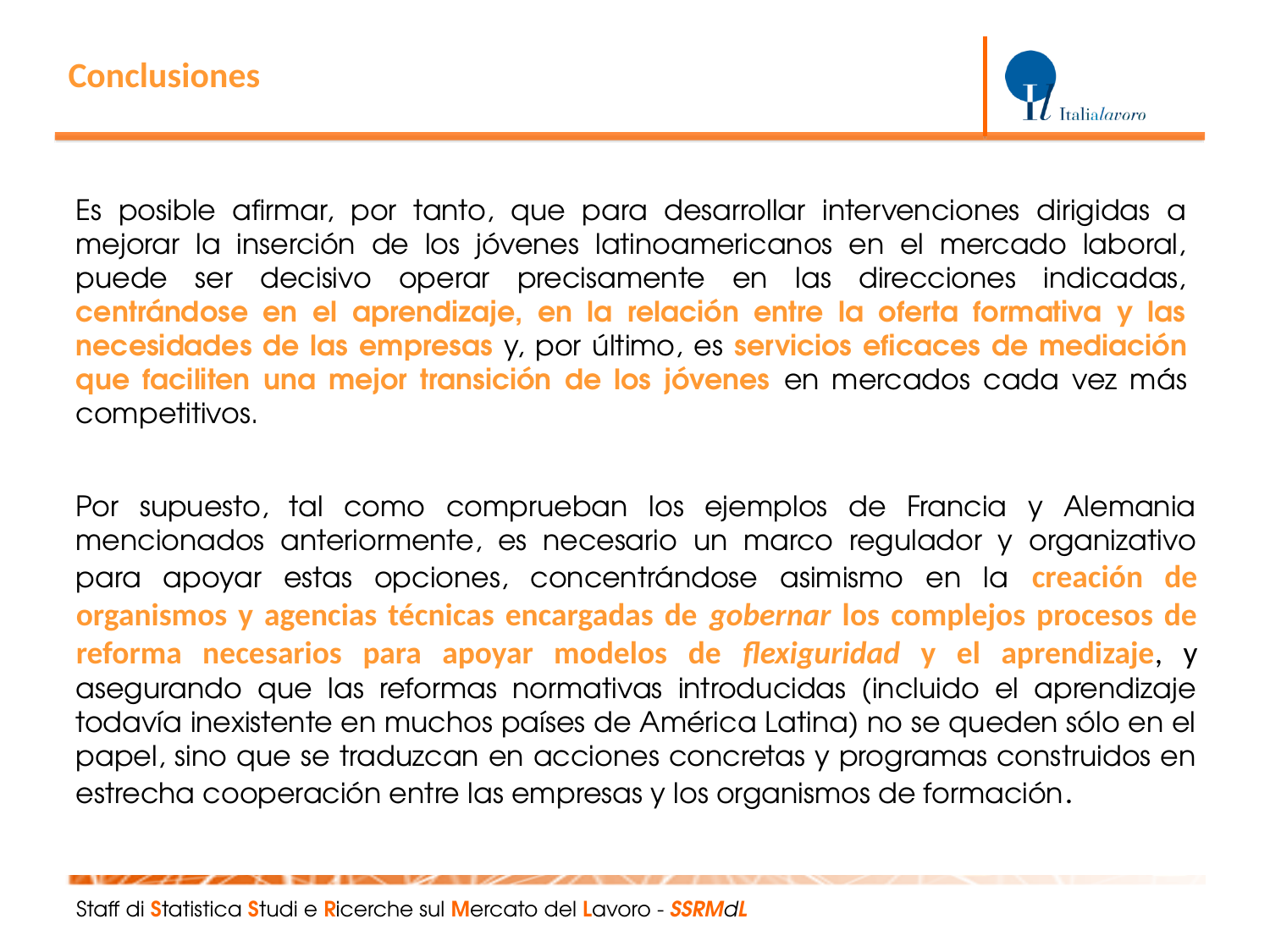

Conclusiones
Es posible afirmar, por tanto, que para desarrollar intervenciones dirigidas a mejorar la inserción de los jóvenes latinoamericanos en el mercado laboral, puede ser decisivo operar precisamente en las direcciones indicadas, centrándose en el aprendizaje, en la relación entre la oferta formativa y las necesidades de las empresas y, por último, es servicios eficaces de mediación que faciliten una mejor transición de los jóvenes en mercados cada vez más competitivos.
Por supuesto, tal como comprueban los ejemplos de Francia y Alemania mencionados anteriormente, es necesario un marco regulador y organizativo para apoyar estas opciones, concentrándose asimismo en la creación de organismos y agencias técnicas encargadas de gobernar los complejos procesos de reforma necesarios para apoyar modelos de flexiguridad y el aprendizaje, y asegurando que las reformas normativas introducidas (incluido el aprendizaje todavía inexistente en muchos países de América Latina) no se queden sólo en el papel, sino que se traduzcan en acciones concretas y programas construidos en estrecha cooperación entre las empresas y los organismos de formación.
Staff di Statistica Studi e Ricerche sul Mercato del Lavoro - SSRMdL